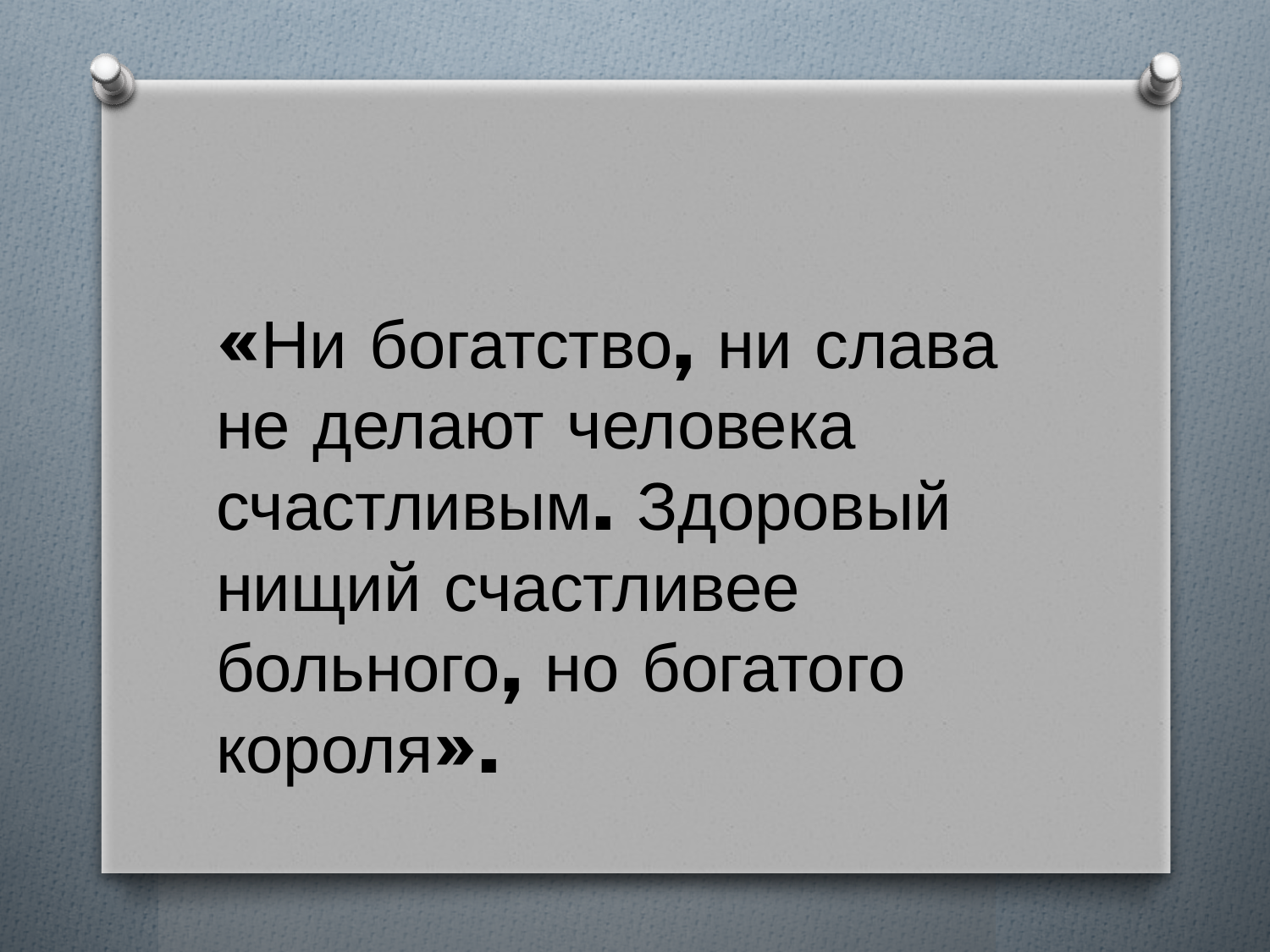

#
«Ни богатство, ни слава не делают человека счастливым. Здоровый нищий счастливее больного, но богатого короля».